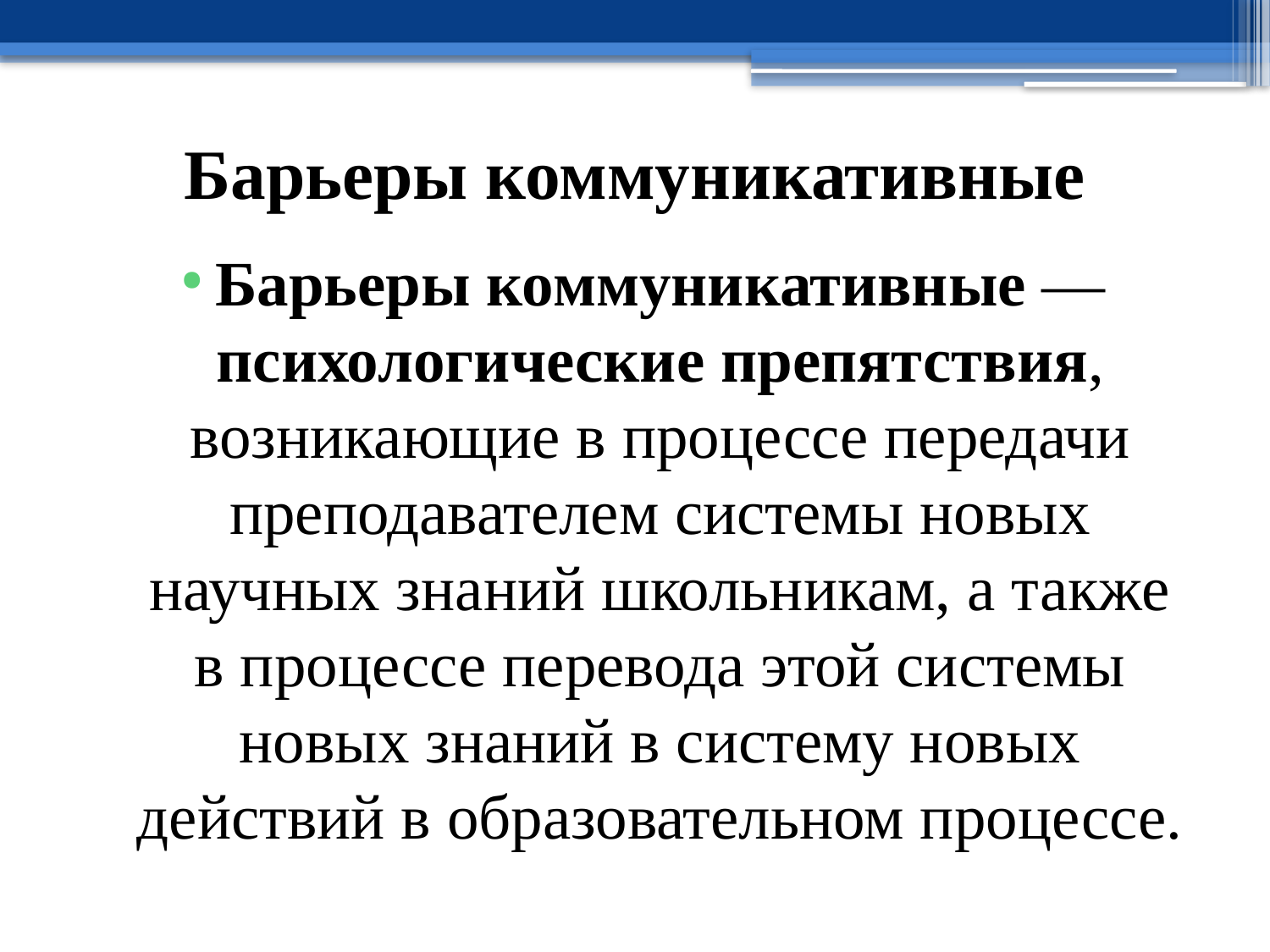

# Барьеры коммуникативные
Барьеры коммуникативные — психологические препятствия, возникающие в процессе передачи преподавателем системы новых научных знаний школьникам, а также в процессе перевода этой системы новых знаний в систему новых действий в образовательном процессе.